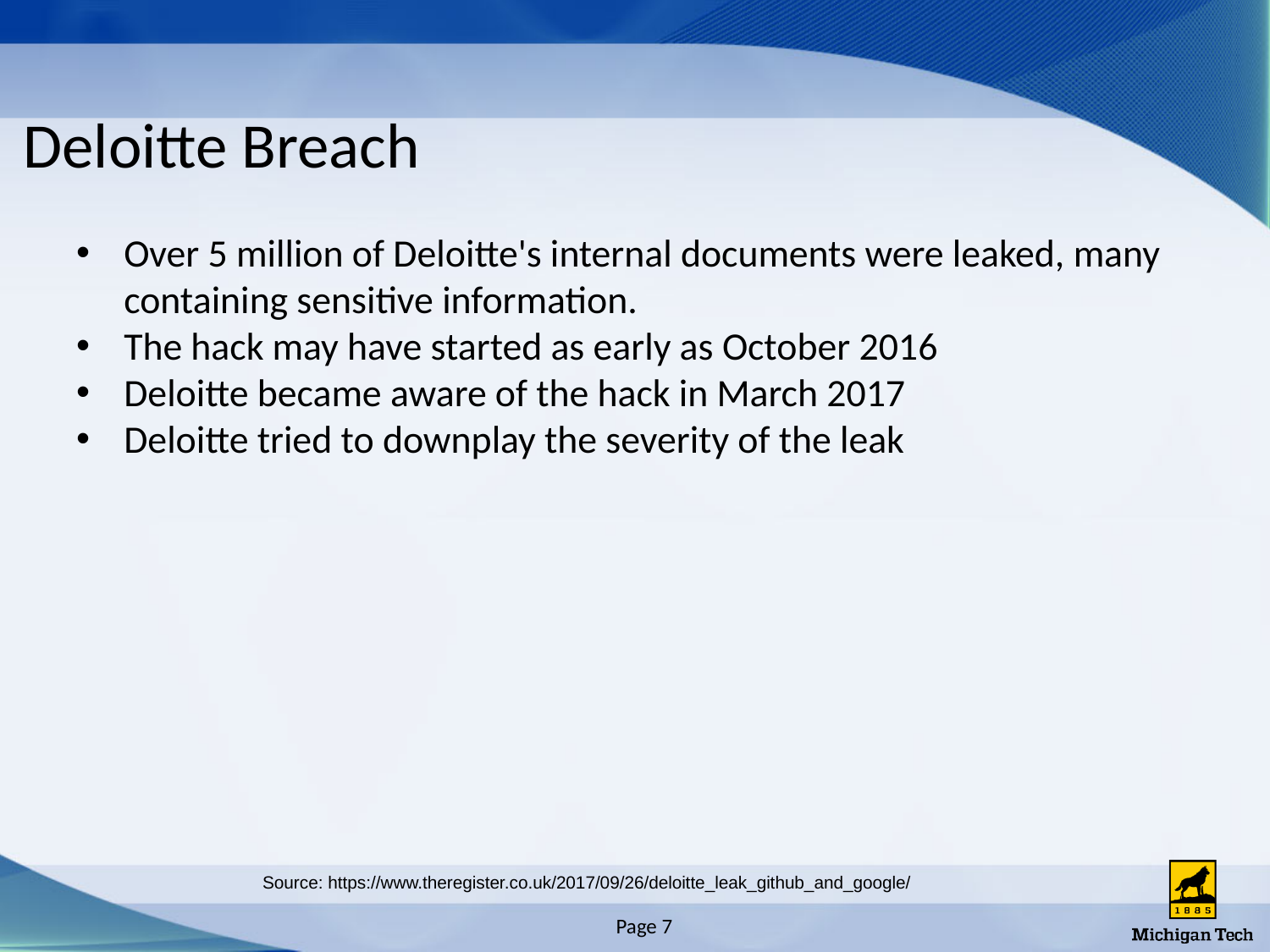

# Deloitte Breach
Over 5 million of Deloitte's internal documents were leaked, many containing sensitive information.
The hack may have started as early as October 2016
Deloitte became aware of the hack in March 2017
Deloitte tried to downplay the severity of the leak
Source: https://www.theregister.co.uk/2017/09/26/deloitte_leak_github_and_google/